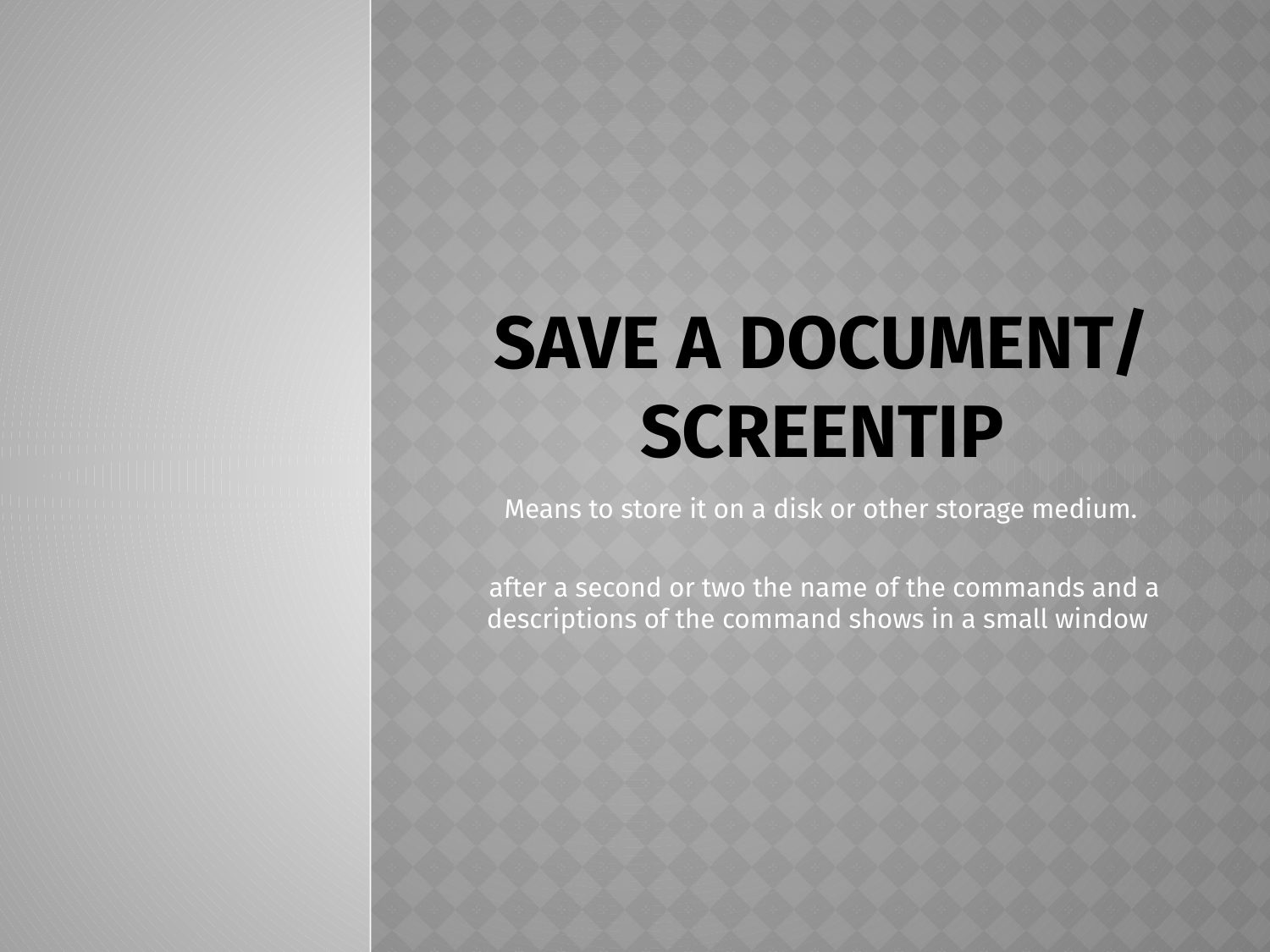

# Save a document/ screentip
Means to store it on a disk or other storage medium.

 after a second or two the name of the commands and a descriptions of the command shows in a small window